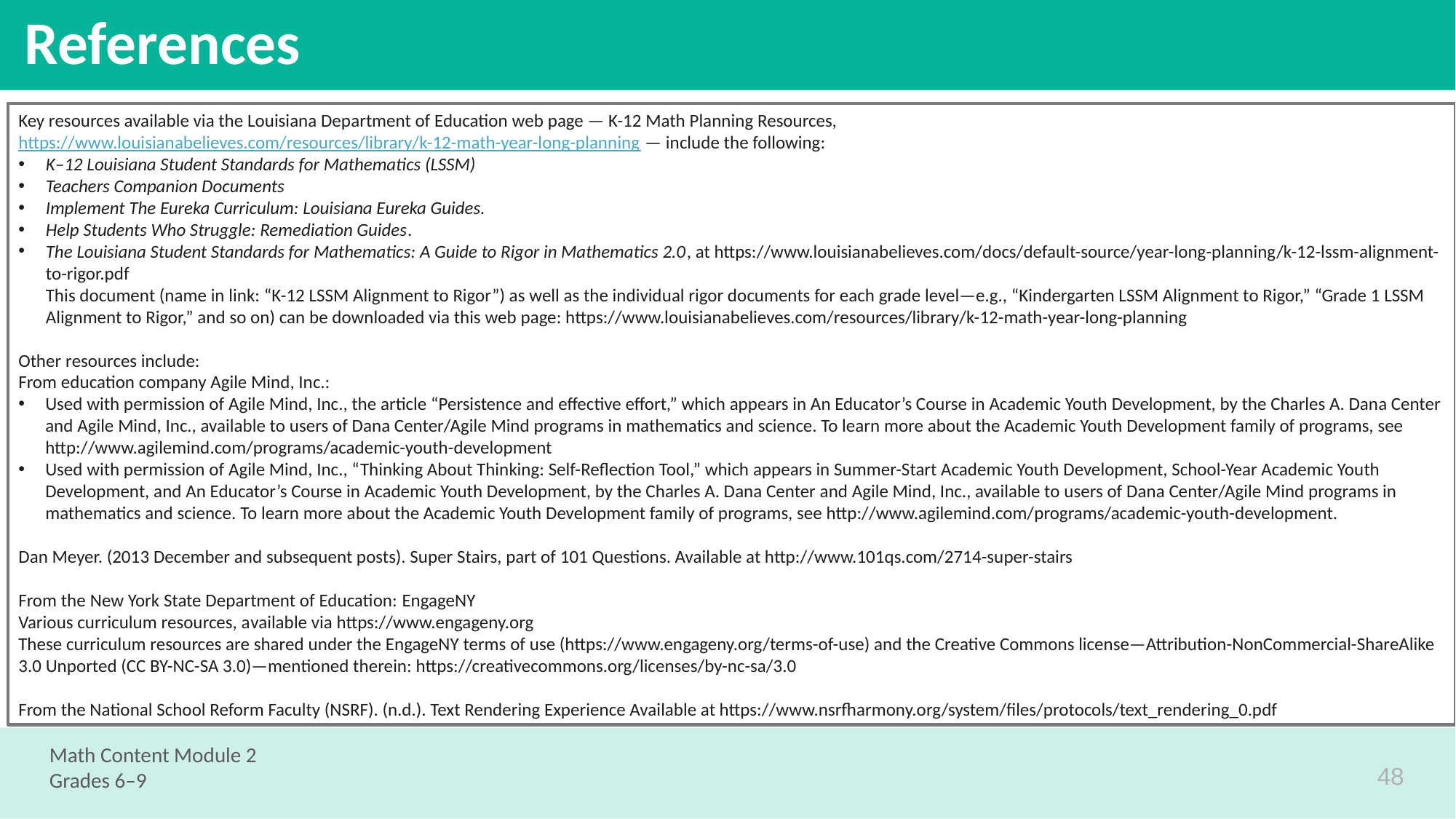

# References
Key resources available via the Louisiana Department of Education web page — K-12 Math Planning Resources, https://www.louisianabelieves.com/resources/library/k-12-math-year-long-planning — include the following:
K–12 Louisiana Student Standards for Mathematics (LSSM)
Teachers Companion Documents
Implement The Eureka Curriculum: Louisiana Eureka Guides.
Help Students Who Struggle: Remediation Guides.
The Louisiana Student Standards for Mathematics: A Guide to Rigor in Mathematics 2.0, at https://www.louisianabelieves.com/docs/default-source/year-long-planning/k-12-lssm-alignment-to-rigor.pdf
This document (name in link: “K-12 LSSM Alignment to Rigor”) as well as the individual rigor documents for each grade level—e.g., “Kindergarten LSSM Alignment to Rigor,” “Grade 1 LSSM Alignment to Rigor,” and so on) can be downloaded via this web page: https://www.louisianabelieves.com/resources/library/k-12-math-year-long-planning

Other resources include:
From education company Agile Mind, Inc.:
Used with permission of Agile Mind, Inc., the article “Persistence and effective effort,” which appears in An Educator’s Course in Academic Youth Development, by the Charles A. Dana Center and Agile Mind, Inc., available to users of Dana Center/Agile Mind programs in mathematics and science. To learn more about the Academic Youth Development family of programs, see http://www.agilemind.com/programs/academic-youth-development
Used with permission of Agile Mind, Inc., “Thinking About Thinking: Self-Reflection Tool,” which appears in Summer-Start Academic Youth Development, School-Year Academic Youth Development, and An Educator’s Course in Academic Youth Development, by the Charles A. Dana Center and Agile Mind, Inc., available to users of Dana Center/Agile Mind programs in mathematics and science. To learn more about the Academic Youth Development family of programs, see http://www.agilemind.com/programs/academic-youth-development.

Dan Meyer. (2013 December and subsequent posts). Super Stairs, part of 101 Questions. Available at http://www.101qs.com/2714-super-stairs

From the New York State Department of Education: EngageNY
Various curriculum resources, available via https://www.engageny.org
These curriculum resources are shared under the EngageNY terms of use (https://www.engageny.org/terms-of-use) and the Creative Commons license—Attribution-NonCommercial-ShareAlike 3.0 Unported (CC BY-NC-SA 3.0)—mentioned therein: https://creativecommons.org/licenses/by-nc-sa/3.0

From the National School Reform Faculty (NSRF). (n.d.). Text Rendering Experience Available at https://www.nsrfharmony.org/system/files/protocols/text_rendering_0.pdf
Math Content Module 2
Grades 6–9
48